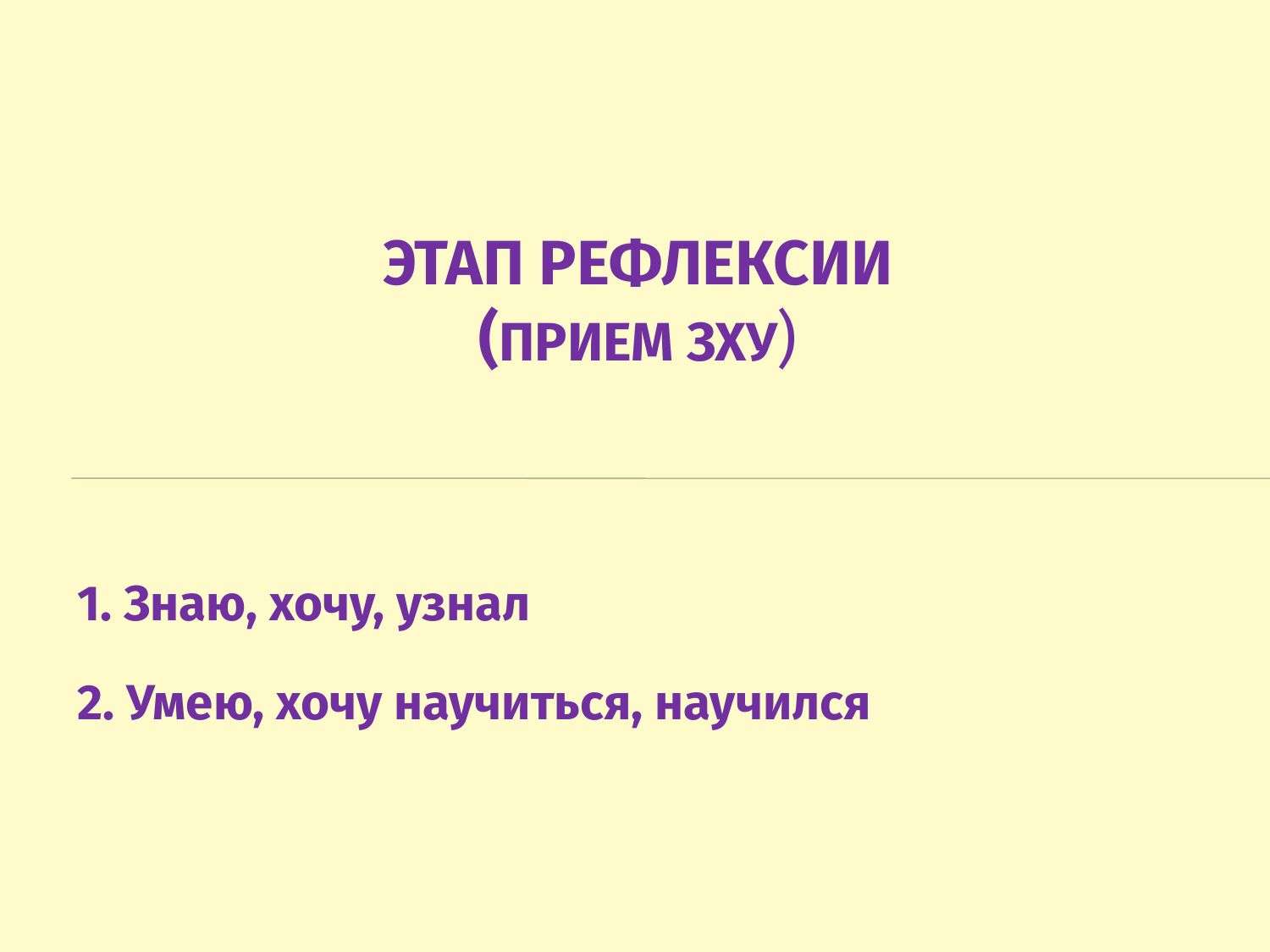

# Этап рефлексии (прием ЗХУ)
1. Знаю, хочу, узнал
2. Умею, хочу научиться, научился